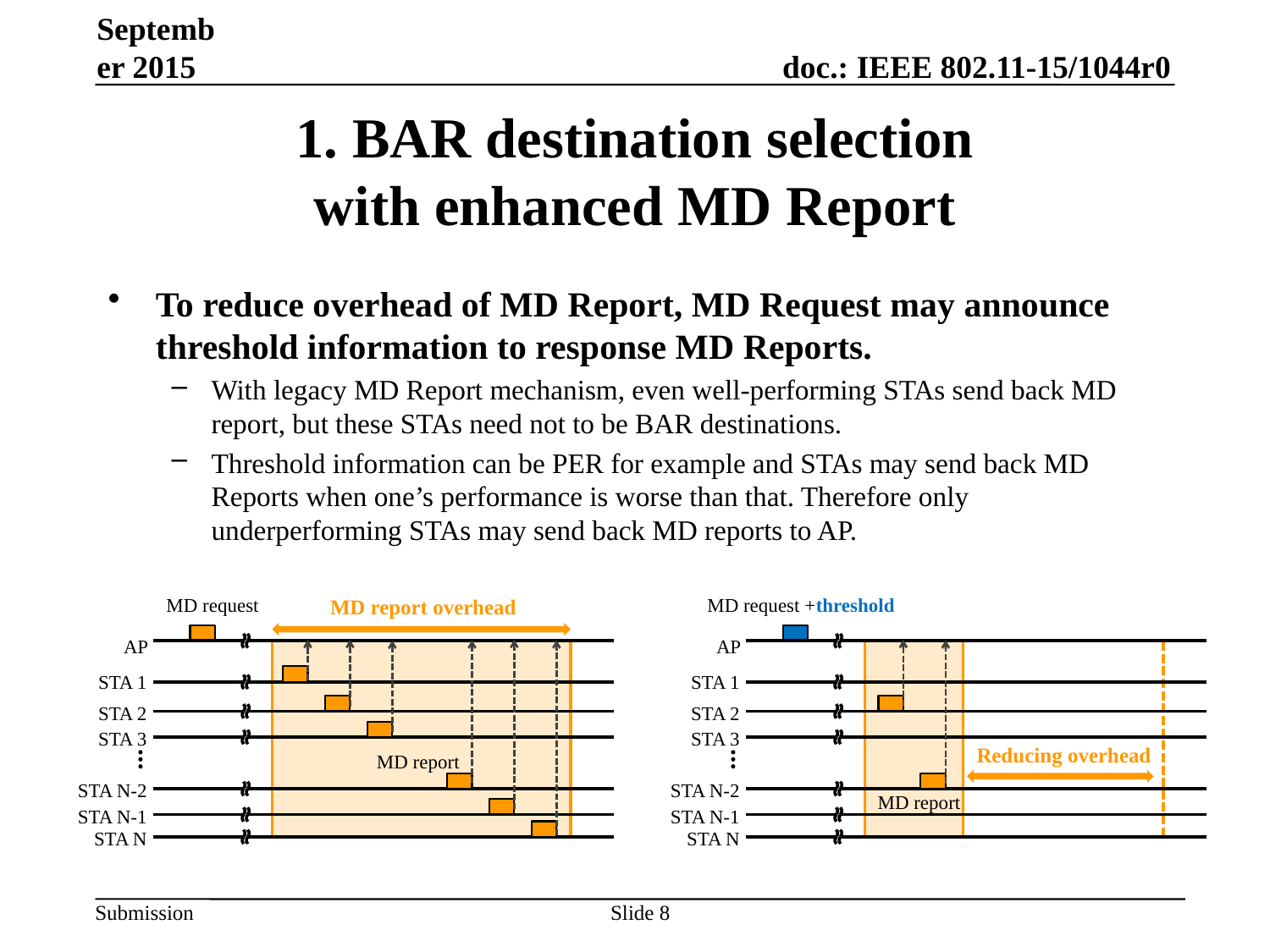

September 2015
# 1. BAR destination selection with enhanced MD Report
To reduce overhead of MD Report, MD Request may announce threshold information to response MD Reports.
With legacy MD Report mechanism, even well-performing STAs send back MD report, but these STAs need not to be BAR destinations.
Threshold information can be PER for example and STAs may send back MD Reports when one’s performance is worse than that. Therefore only underperforming STAs may send back MD reports to AP.
MD request
MD report overhead

AP

STA 1

STA 2

STA 3

MD report

STA N-2

STA N-1

STA N

MD request +threshold

AP

STA 1
STA 2

STA 3
Reducing overhead

STA N-2

MD report
STA N-1
STA N
Slide 8
Yusuke Tanaka, Sony Corporation